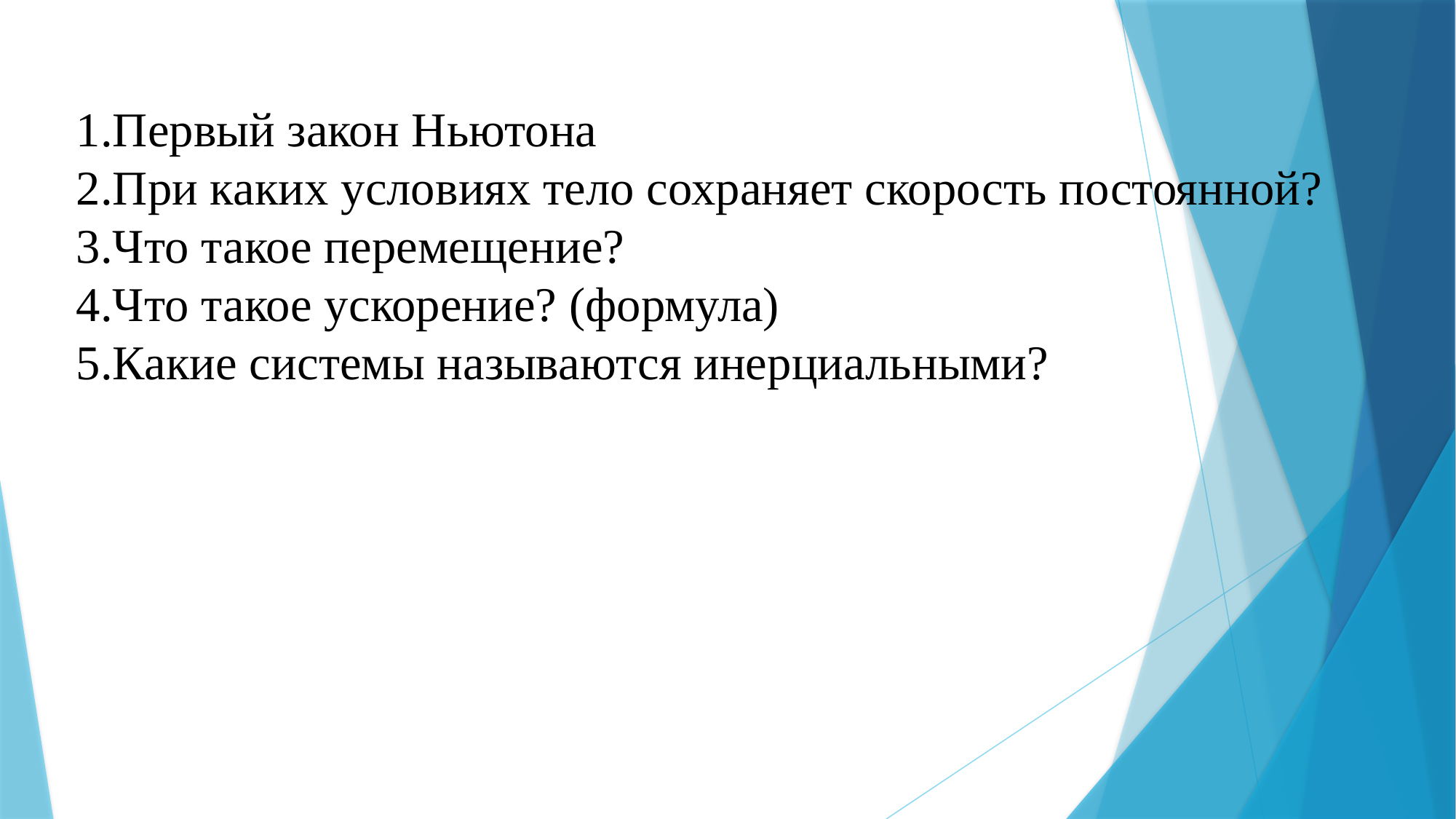

1.Первый закон Ньютона
2.При каких условиях тело сохраняет скорость постоянной?
3.Что такое перемещение?
4.Что такое ускорение? (формула)
5.Какие системы называются инерциальными?